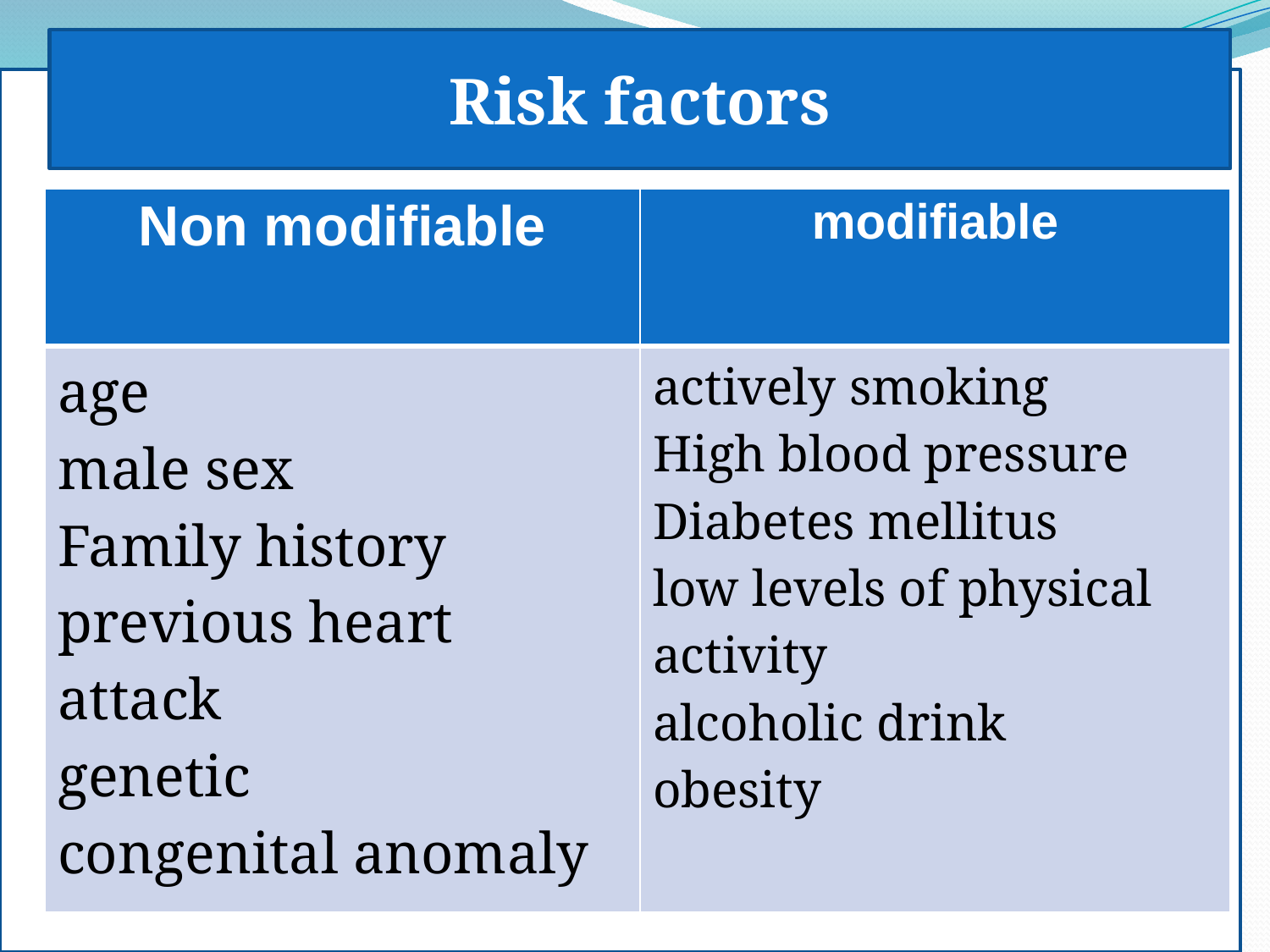

Risk factors
jnj
| Non modifiable | modifiable |
| --- | --- |
| age male sex Family history previous heart attack genetic congenital anomaly | actively smoking High blood pressure Diabetes mellitus low levels of physical activity alcoholic drink obesity |